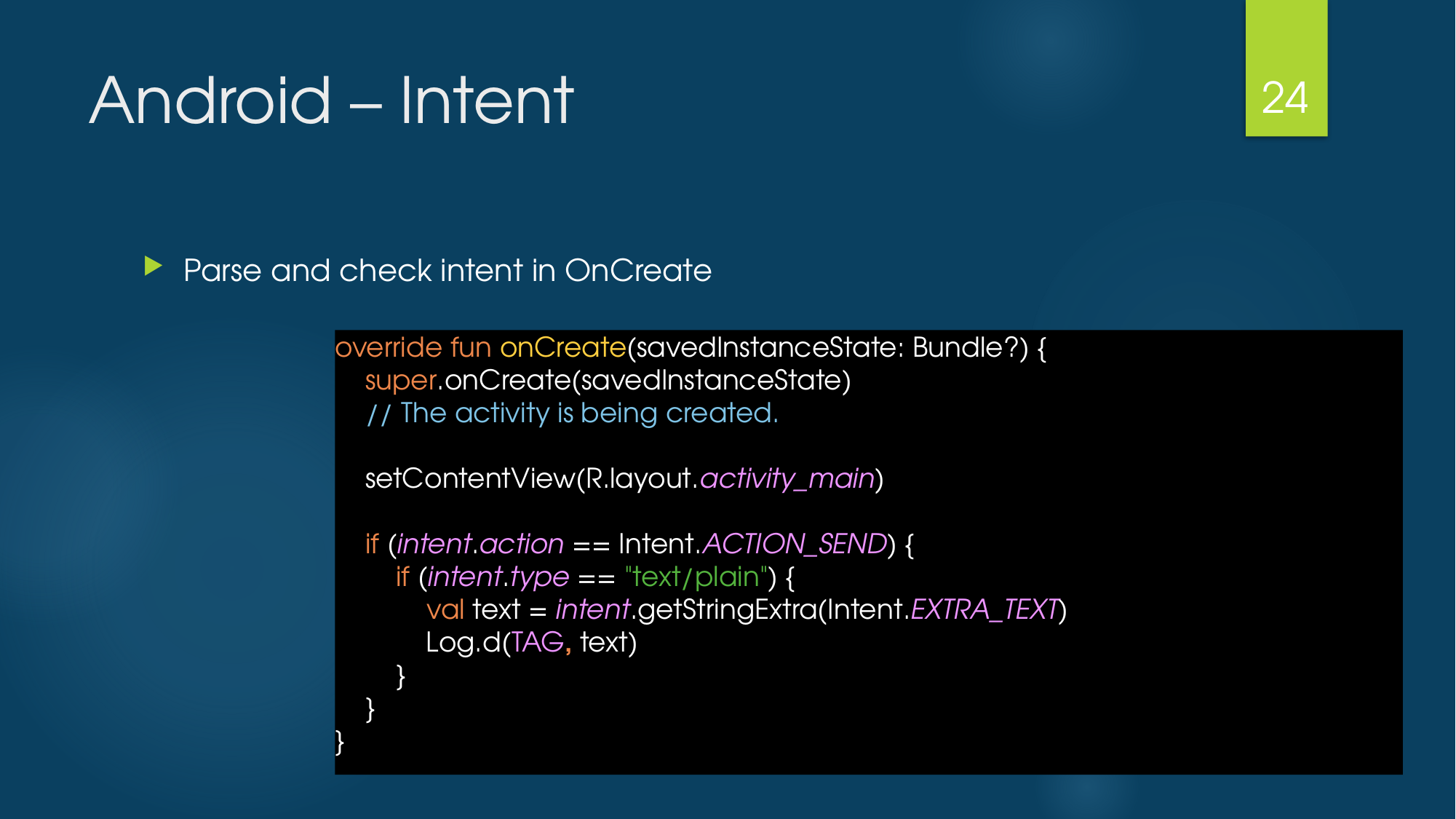

24
# Android – Intent
Parse and check intent in OnCreate
override fun onCreate(savedInstanceState: Bundle?) {
    super.onCreate(savedInstanceState)
    // The activity is being created.
    setContentView(R.layout.activity_main)
    if (intent.action == Intent.ACTION_SEND) {
        if (intent.type == "text/plain") {
            val text = intent.getStringExtra(Intent.EXTRA_TEXT)
            Log.d(TAG, text)
        }
    }
}